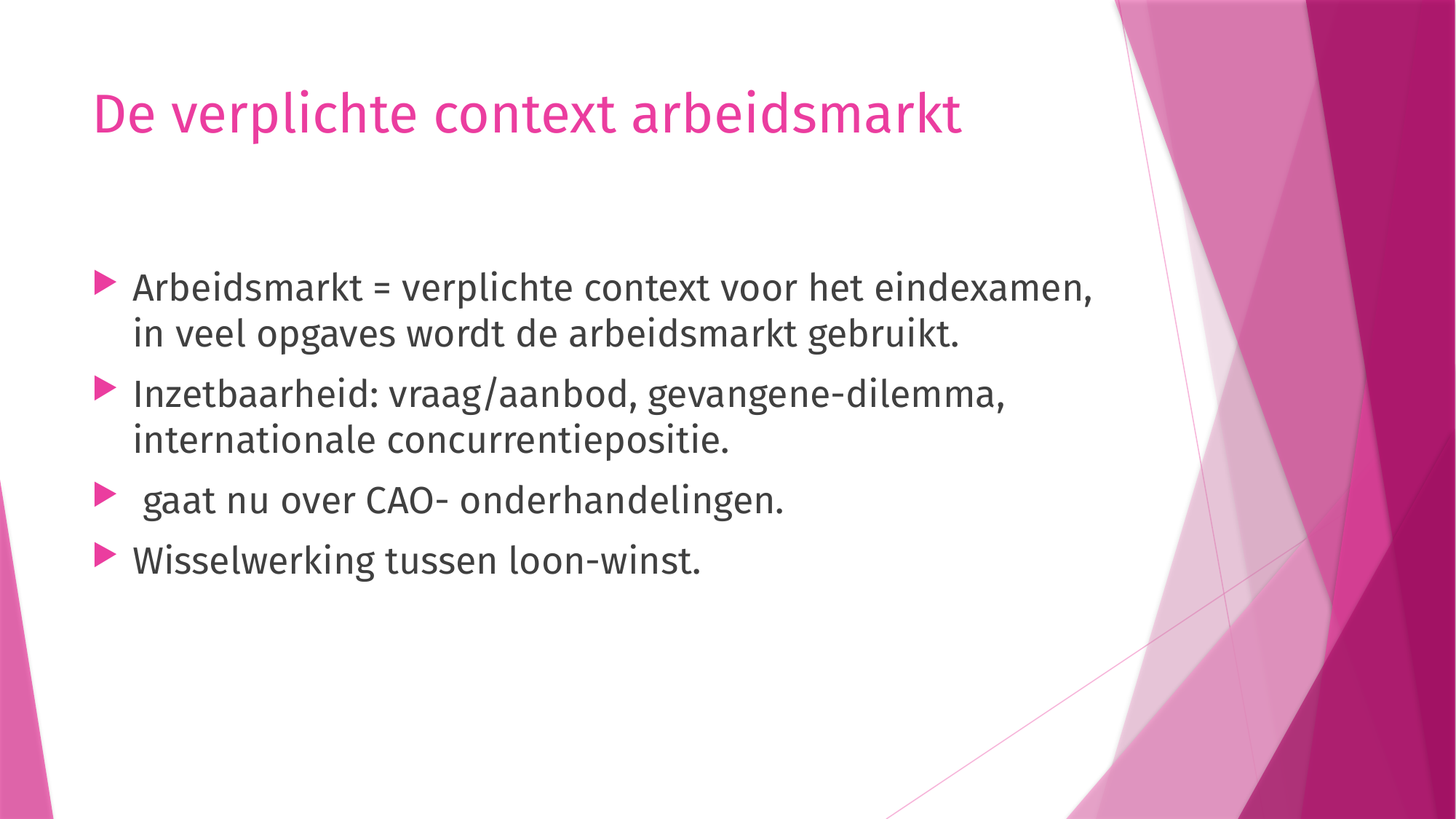

# De verplichte context arbeidsmarkt
Arbeidsmarkt = verplichte context voor het eindexamen, in veel opgaves wordt de arbeidsmarkt gebruikt.
Inzetbaarheid: vraag/aanbod, gevangene-dilemma, internationale concurrentiepositie.
 gaat nu over CAO- onderhandelingen.
Wisselwerking tussen loon-winst.